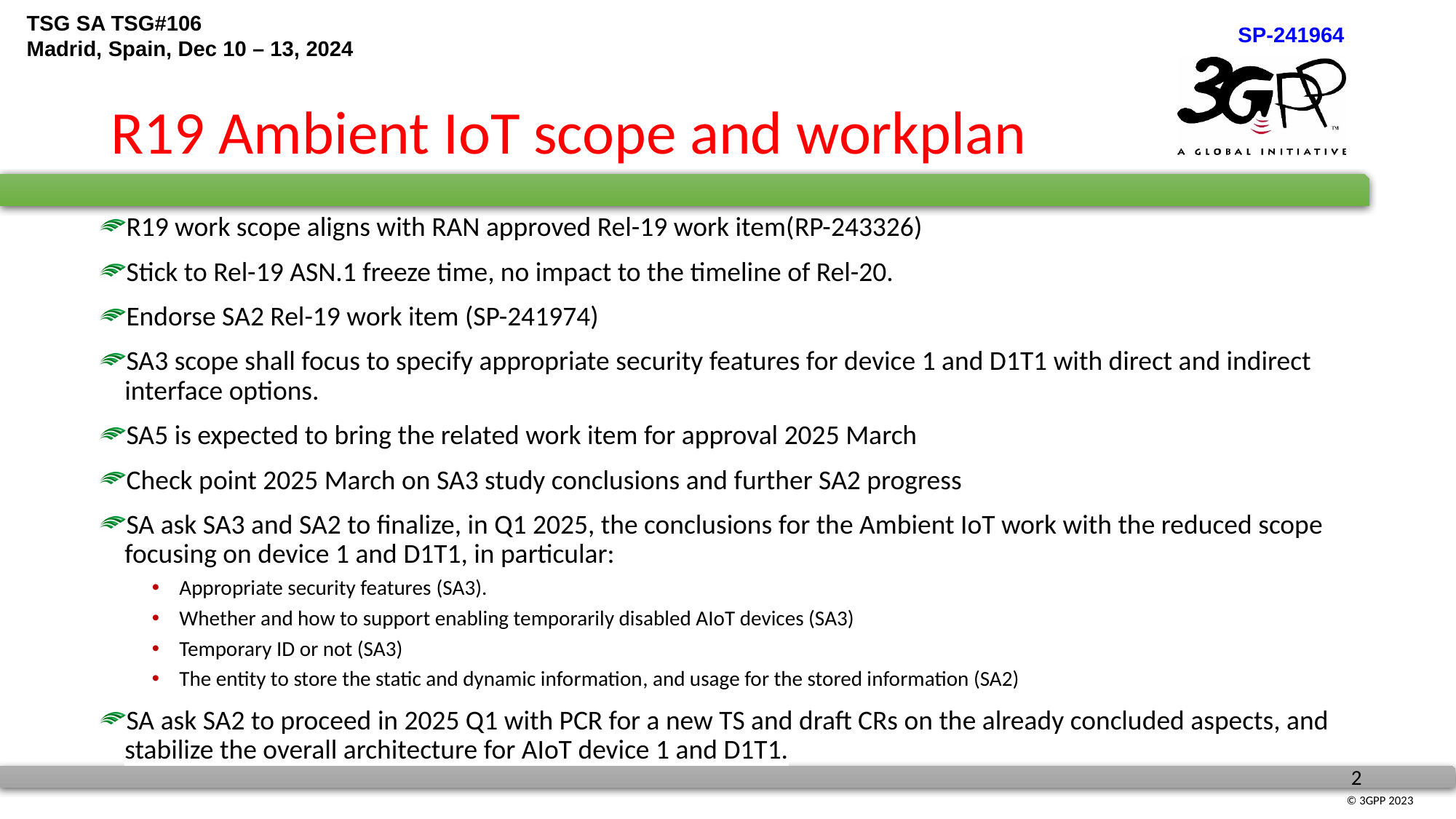

# R19 Ambient IoT scope and workplan
R19 work scope aligns with RAN approved Rel-19 work item(RP-243326)
Stick to Rel-19 ASN.1 freeze time, no impact to the timeline of Rel-20.
Endorse SA2 Rel-19 work item (SP-241974)
SA3 scope shall focus to specify appropriate security features for device 1 and D1T1 with direct and indirect interface options.
SA5 is expected to bring the related work item for approval 2025 March
Check point 2025 March on SA3 study conclusions and further SA2 progress
SA ask SA3 and SA2 to finalize, in Q1 2025, the conclusions for the Ambient IoT work with the reduced scope focusing on device 1 and D1T1, in particular:
Appropriate security features (SA3).
Whether and how to support enabling temporarily disabled AIoT devices (SA3)
Temporary ID or not (SA3)
The entity to store the static and dynamic information, and usage for the stored information (SA2)
SA ask SA2 to proceed in 2025 Q1 with PCR for a new TS and draft CRs on the already concluded aspects, and stabilize the overall architecture for AIoT device 1 and D1T1.